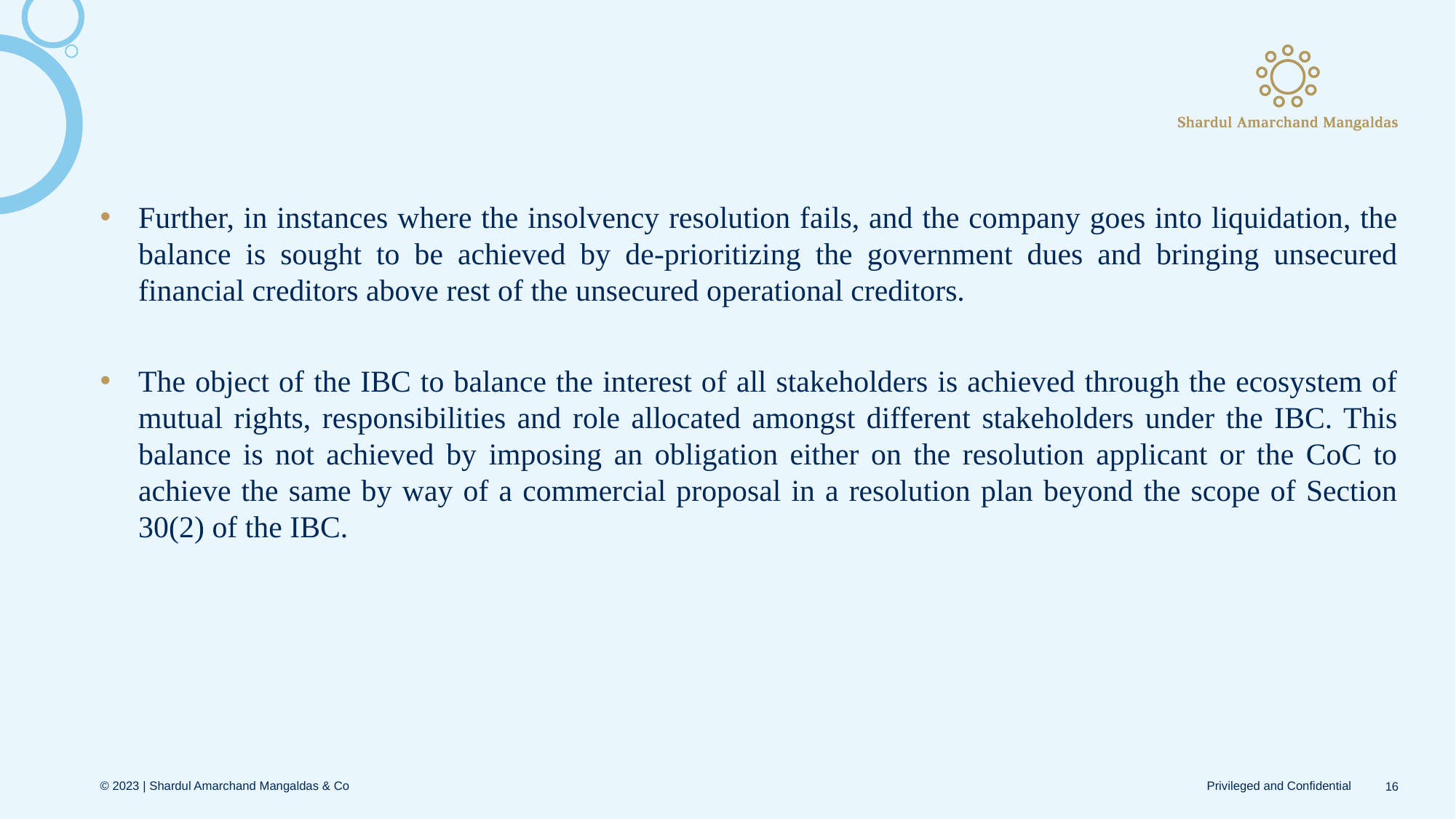

Further, in instances where the insolvency resolution fails, and the company goes into liquidation, the balance is sought to be achieved by de-prioritizing the government dues and bringing unsecured financial creditors above rest of the unsecured operational creditors.

The object of the IBC to balance the interest of all stakeholders is achieved through the ecosystem of mutual rights, responsibilities and role allocated amongst different stakeholders under the IBC. This balance is not achieved by imposing an obligation either on the resolution applicant or the CoC to achieve the same by way of a commercial proposal in a resolution plan beyond the scope of Section 30(2) of the IBC.
16